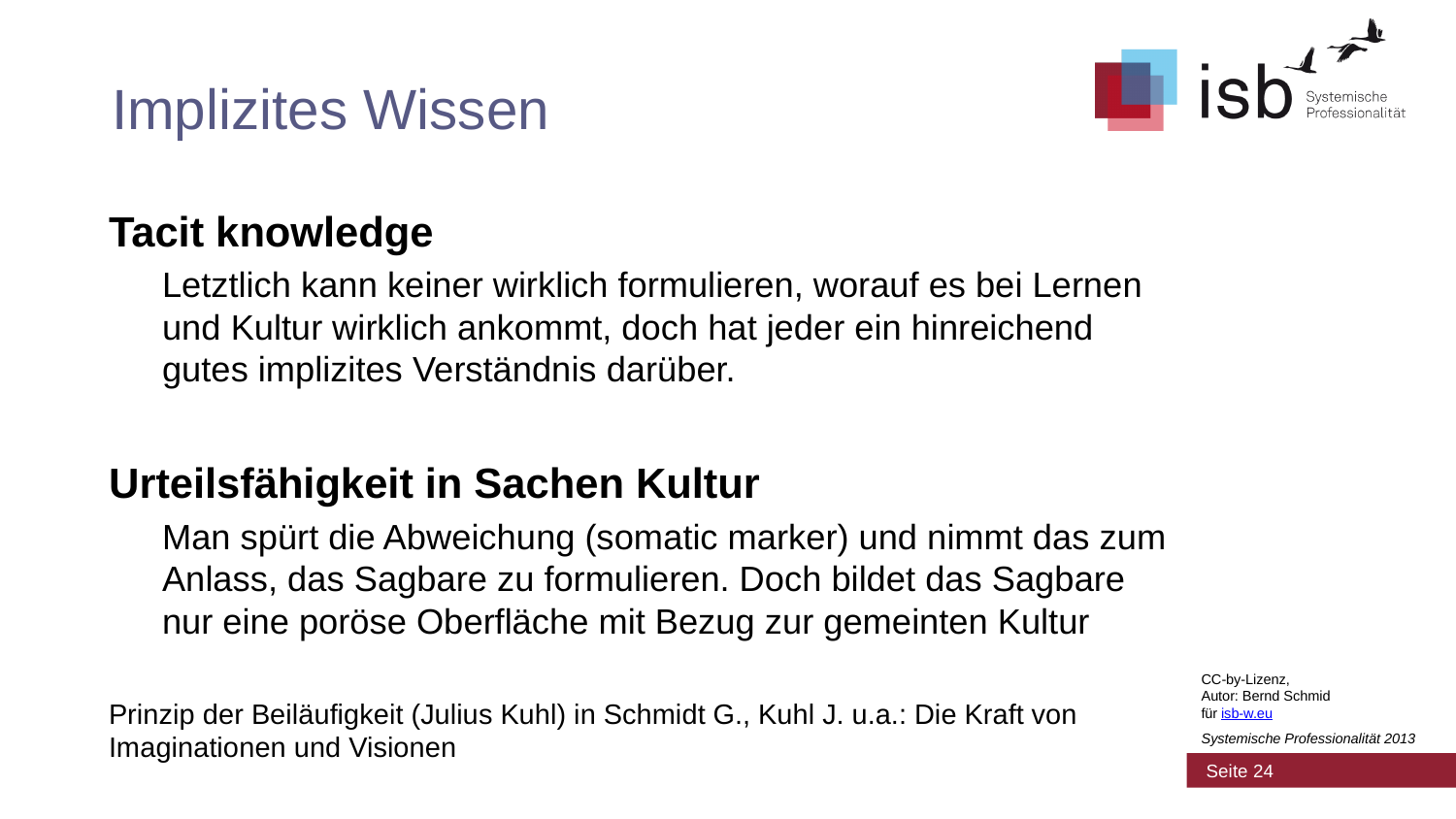

# Implizites Wissen
Tacit knowledge
Letztlich kann keiner wirklich formulieren, worauf es bei Lernen und Kultur wirklich ankommt, doch hat jeder ein hinreichend gutes implizites Verständnis darüber.

Urteilsfähigkeit in Sachen Kultur
Man spürt die Abweichung (somatic marker) und nimmt das zum Anlass, das Sagbare zu formulieren. Doch bildet das Sagbare nur eine poröse Oberfläche mit Bezug zur gemeinten Kultur

Prinzip der Beiläufigkeit (Julius Kuhl) in Schmidt G., Kuhl J. u.a.: Die Kraft von Imaginationen und Visionen
 Seite 24